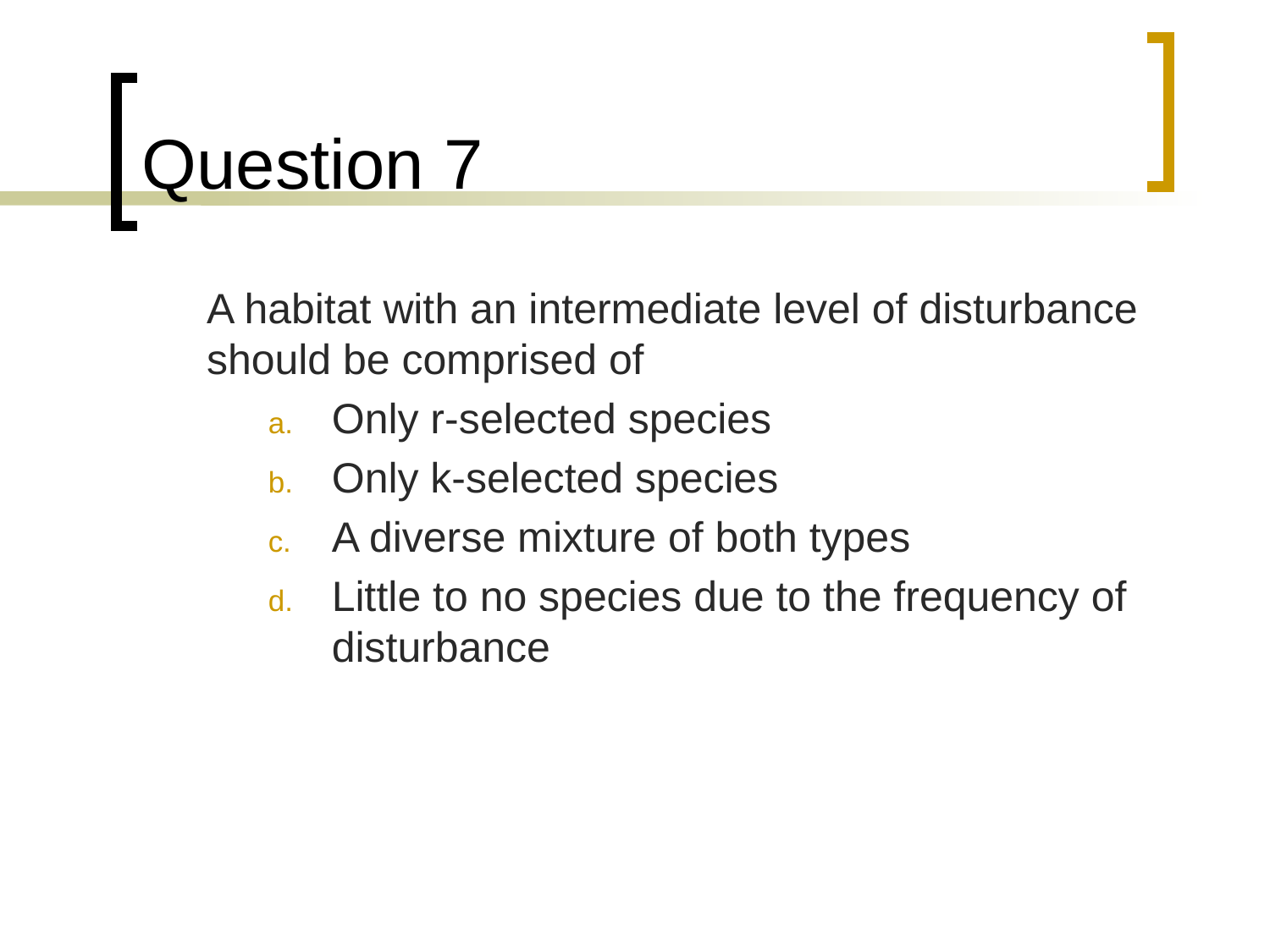

# Question 7
	A habitat with an intermediate level of disturbance should be comprised of
Only r-selected species
Only k-selected species
A diverse mixture of both types
Little to no species due to the frequency of disturbance